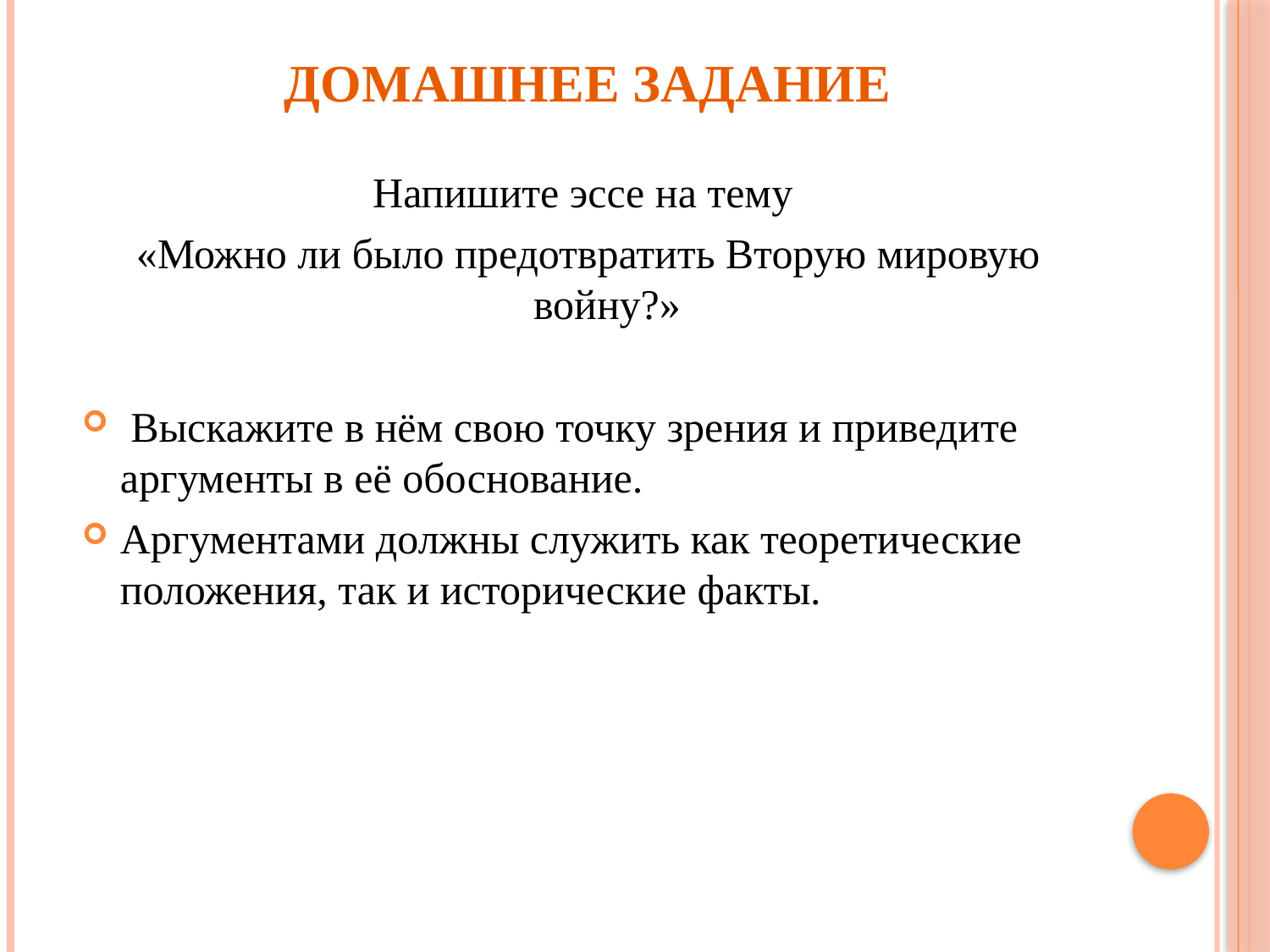

# Домашнее задание
Напишите эссе на тему
«Можно ли было предотвратить Вторую мировую войну?»

 Выскажите в нём свою точку зрения и приведите аргументы в её обоснование.
Аргументами должны служить как теоретические положения, так и исторические факты.